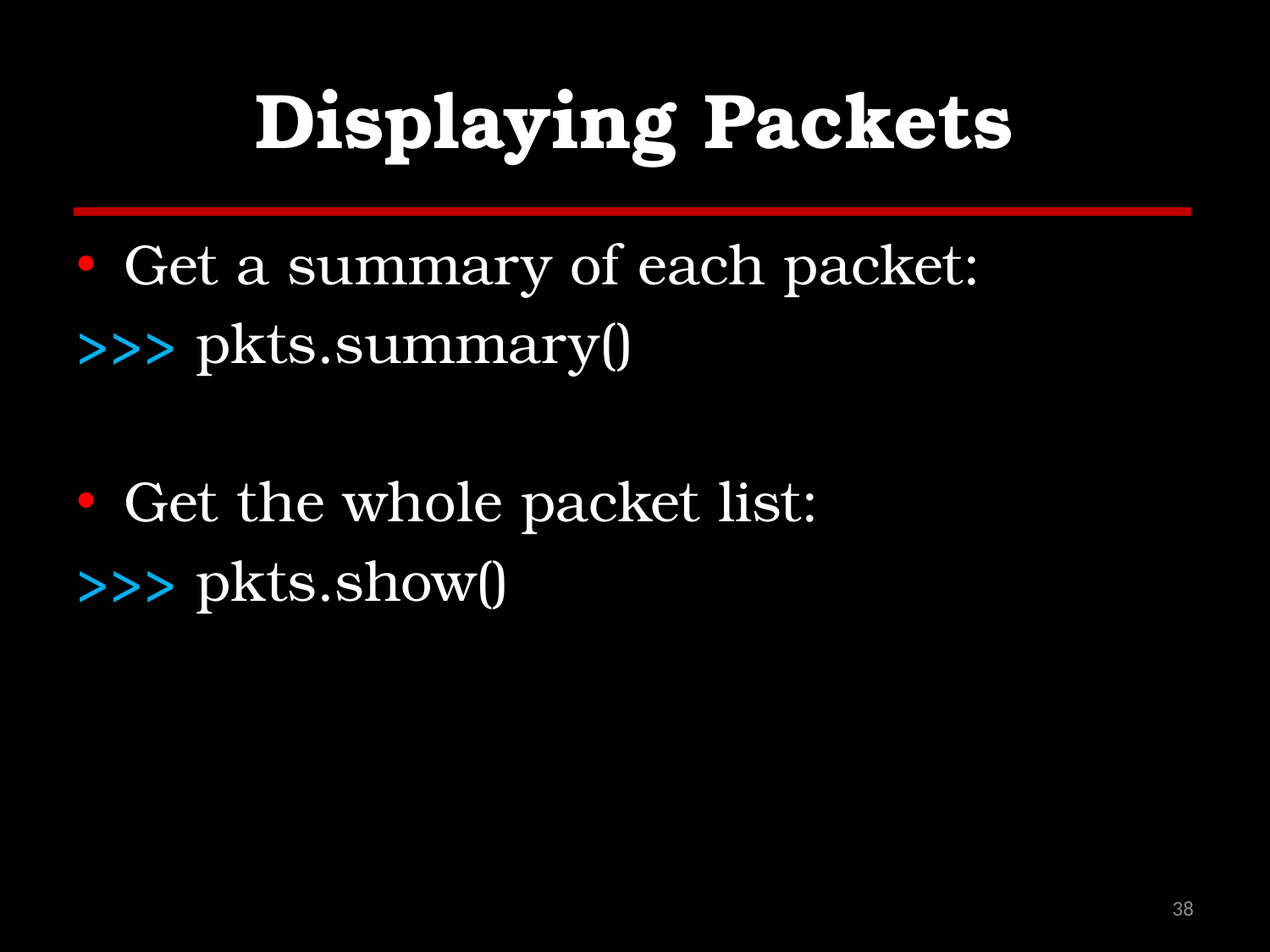

# Displaying Packets
Get a summary of each packet:
>>> pkts.summary()

Get the whole packet list:
>>> pkts.show()
38